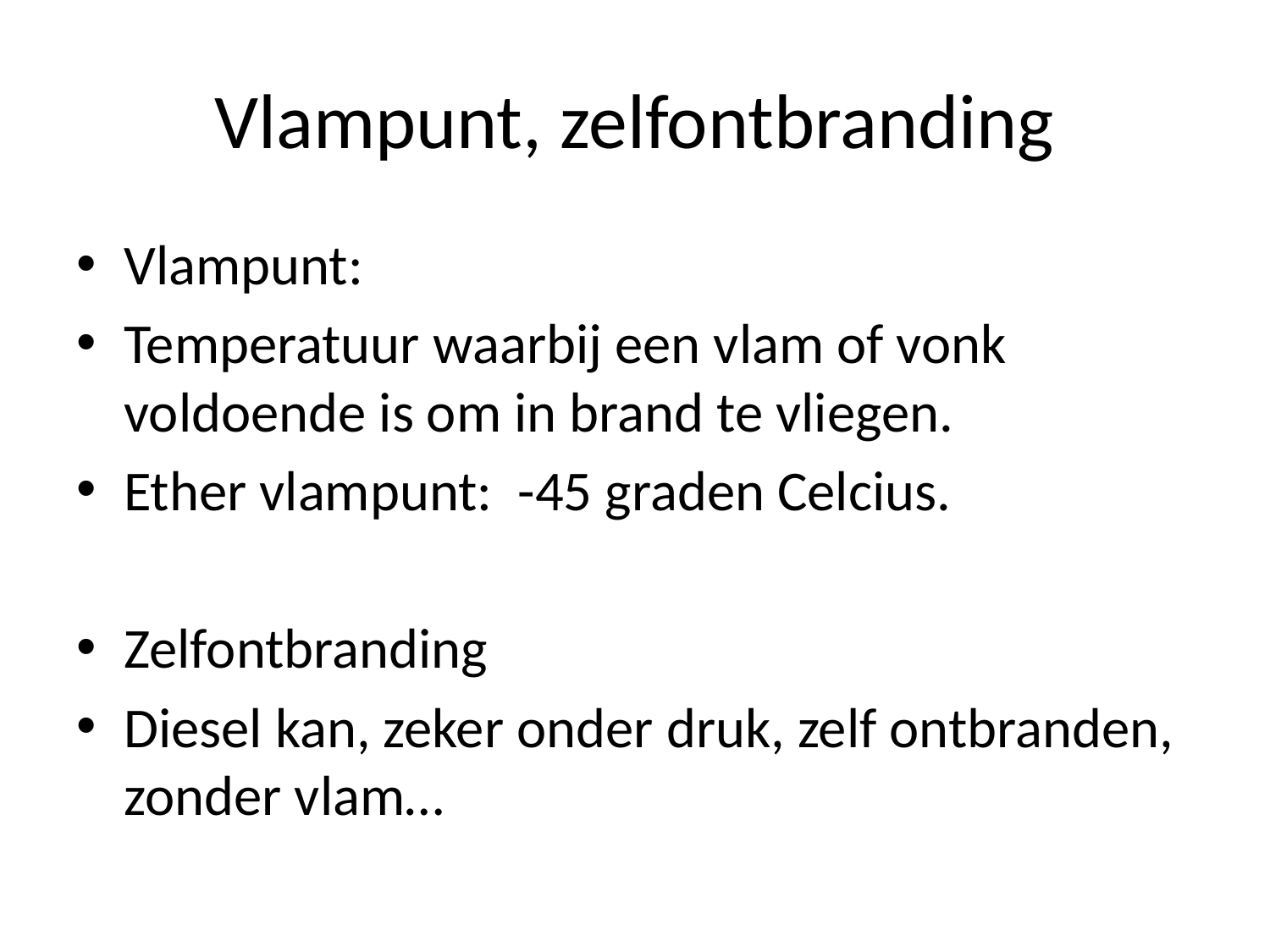

# Vlampunt, zelfontbranding
Vlampunt:
Temperatuur waarbij een vlam of vonk voldoende is om in brand te vliegen.
Ether vlampunt:  -45 graden Celcius.

Zelfontbranding
Diesel kan, zeker onder druk, zelf ontbranden, zonder vlam…